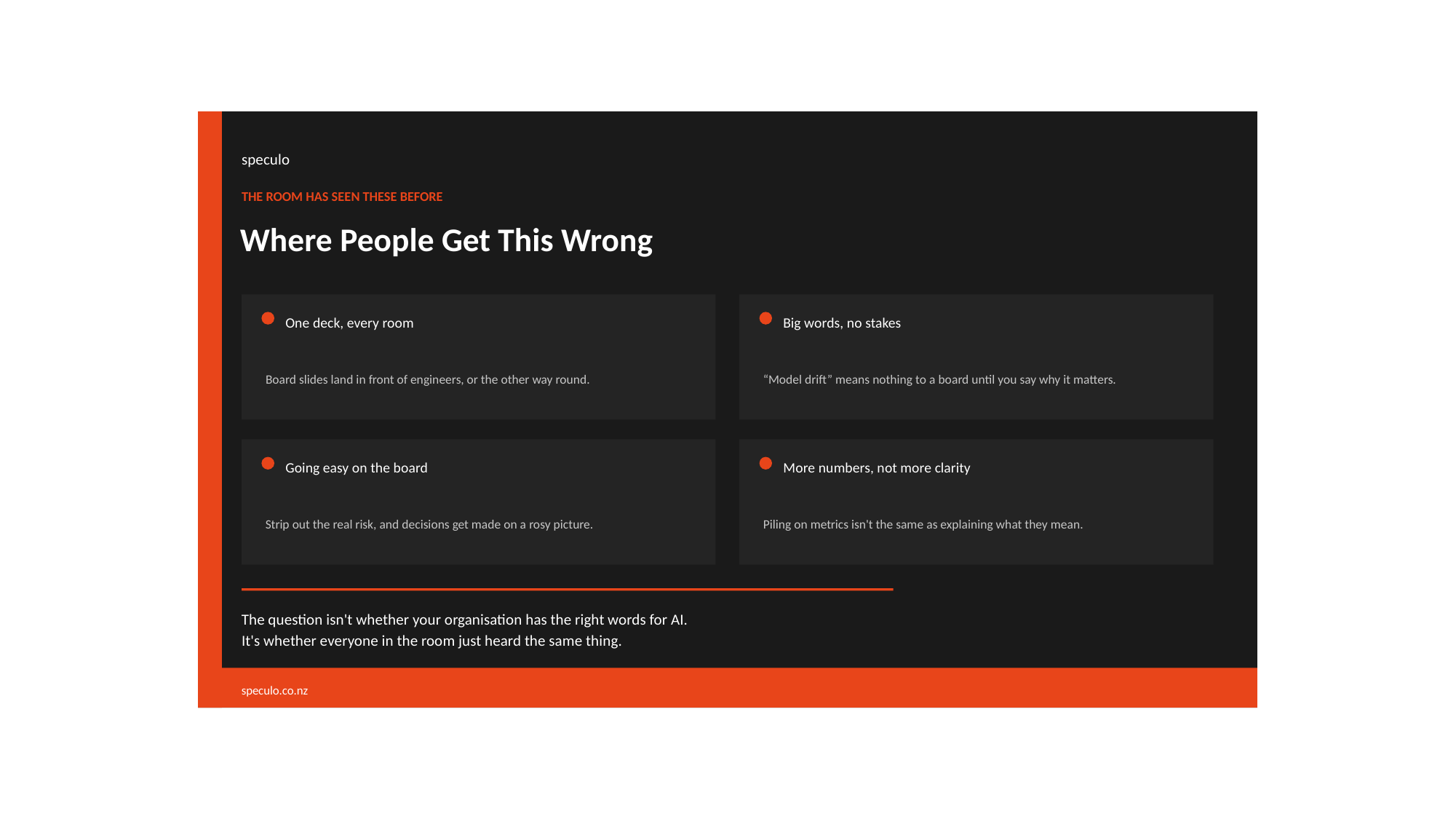

speculo
THE ROOM HAS SEEN THESE BEFORE
Where People Get This Wrong

One deck, every room
Big words, no stakes
Board slides land in front of engineers, or the other way round.
“Model drift” means nothing to a board until you say why it matters.

Going easy on the board
More numbers, not more clarity
Strip out the real risk, and decisions get made on a rosy picture.
Piling on metrics isn't the same as explaining what they mean.

The question isn't whether your organisation has the right words for AI.
It's whether everyone in the room just heard the same thing.

speculo.co.nz